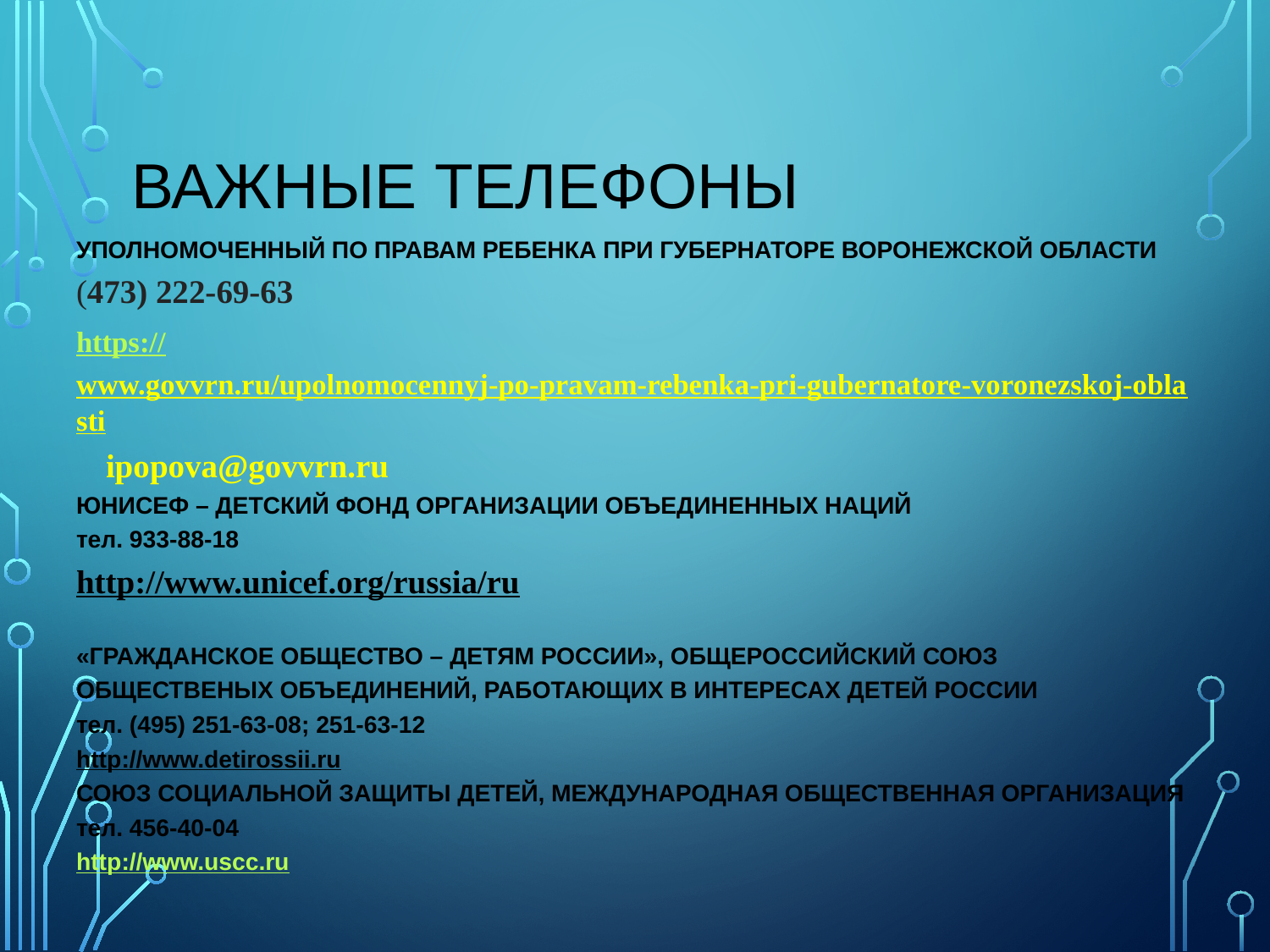

# Важные телефоны
УПОЛНОМОЧЕННЫЙ ПО ПРАВАМ РЕБЕНКА ПРИ ГУБЕРНАТОРЕ ВОРОНЕЖСКОЙ ОБЛАСТИ (473) 222-69-63
https://www.govvrn.ru/upolnomocennyj-po-pravam-rebenka-pri-gubernatore-voronezskoj-oblasti    ipopova@govvrn.ru
ЮНИСЕФ – ДЕТСКИЙ ФОНД ОРГАНИЗАЦИИ ОБЪЕДИНЕННЫХ НАЦИЙ
тел. 933-88-18
http://www.unicef.org/russia/ru
«ГРАЖДАНСКОЕ ОБЩЕСТВО – ДЕТЯМ РОССИИ», ОБЩЕРОССИЙСКИЙ СОЮЗ ОБЩЕСТВЕНЫХ ОБЪЕДИНЕНИЙ, РАБОТАЮЩИХ В ИНТЕРЕСАХ ДЕТЕЙ РОССИИ
тел. (495) 251-63-08; 251-63-12
http://www.detirossii.ru
СОЮЗ СОЦИАЛЬНОЙ ЗАЩИТЫ ДЕТЕЙ, МЕЖДУНАРОДНАЯ ОБЩЕСТВЕННАЯ ОРГАНИЗАЦИЯ
тел. 456-40-04
http://www.uscc.ru